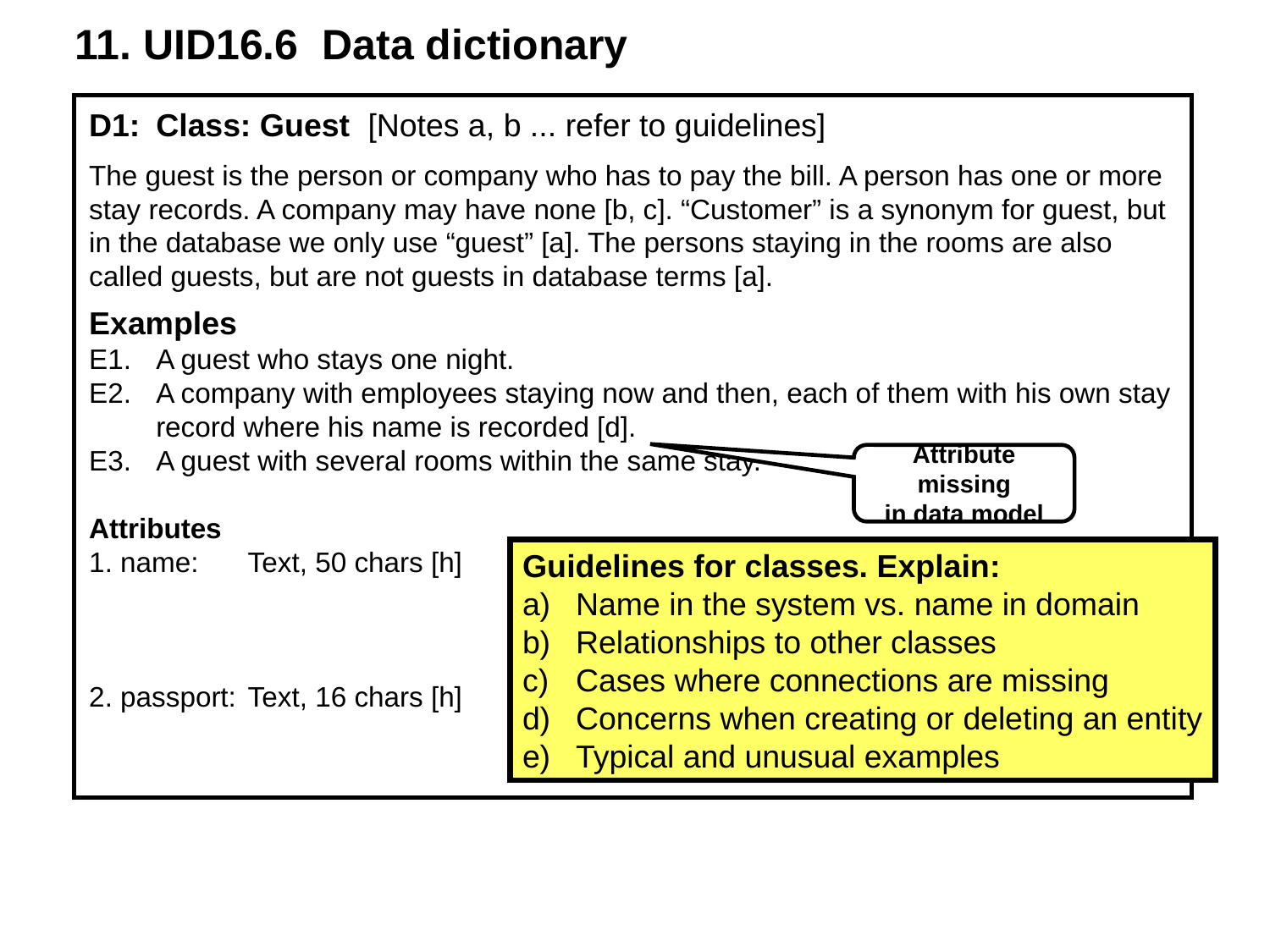

11. UID16.6  Data dictionary
D1:	Class: Guest  [Notes a, b ... refer to guidelines]
The guest is the person or company who has to pay the bill. A person has one or more stay records. A company may have none [b, c]. “Customer” is a synonym for guest, but in the database we only use “guest” [a]. The persons staying in the rooms are also called guests, but are not guests in database terms [a].
Examples
E1.	A guest who stays one night.
E2.	A company with employees staying now and then, each of them with his own stay
	record where his name is recorded [d].
E3.	A guest with several rooms within the same stay.

Attributes
1. name:	Text, 50 chars [h]

2. passport:	Text, 16 chars [h]
Attribute missing
in data model
Guidelines for classes. Explain:
a)	Name in the system vs. name in domain
b) 	Relationships to other classes
c) 	Cases where connections are missing
d) 	Concerns when creating or deleting an entity
e) 	Typical and unusual examples